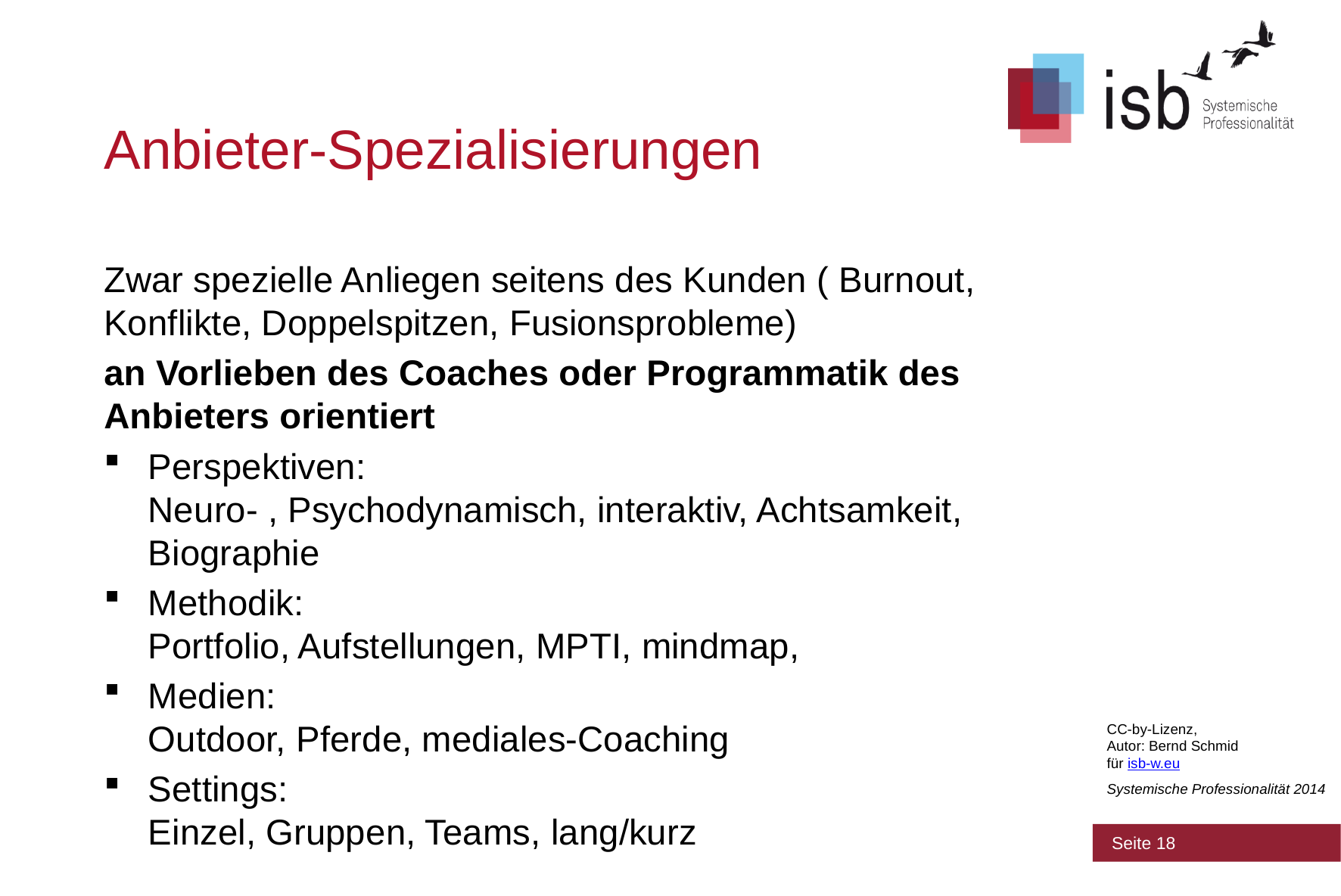

# Anbieter-Spezialisierungen

Zwar spezielle Anliegen seitens des Kunden ( Burnout, Konflikte, Doppelspitzen, Fusionsprobleme)
an Vorlieben des Coaches oder Programmatik des Anbieters orientiert
Perspektiven:
Neuro- , Psychodynamisch, interaktiv, Achtsamkeit, Biographie
Methodik:
Portfolio, Aufstellungen, MPTI, mindmap,
Medien:
Outdoor, Pferde, mediales-Coaching
Settings:
Einzel, Gruppen, Teams, lang/kurz
 Seite 18